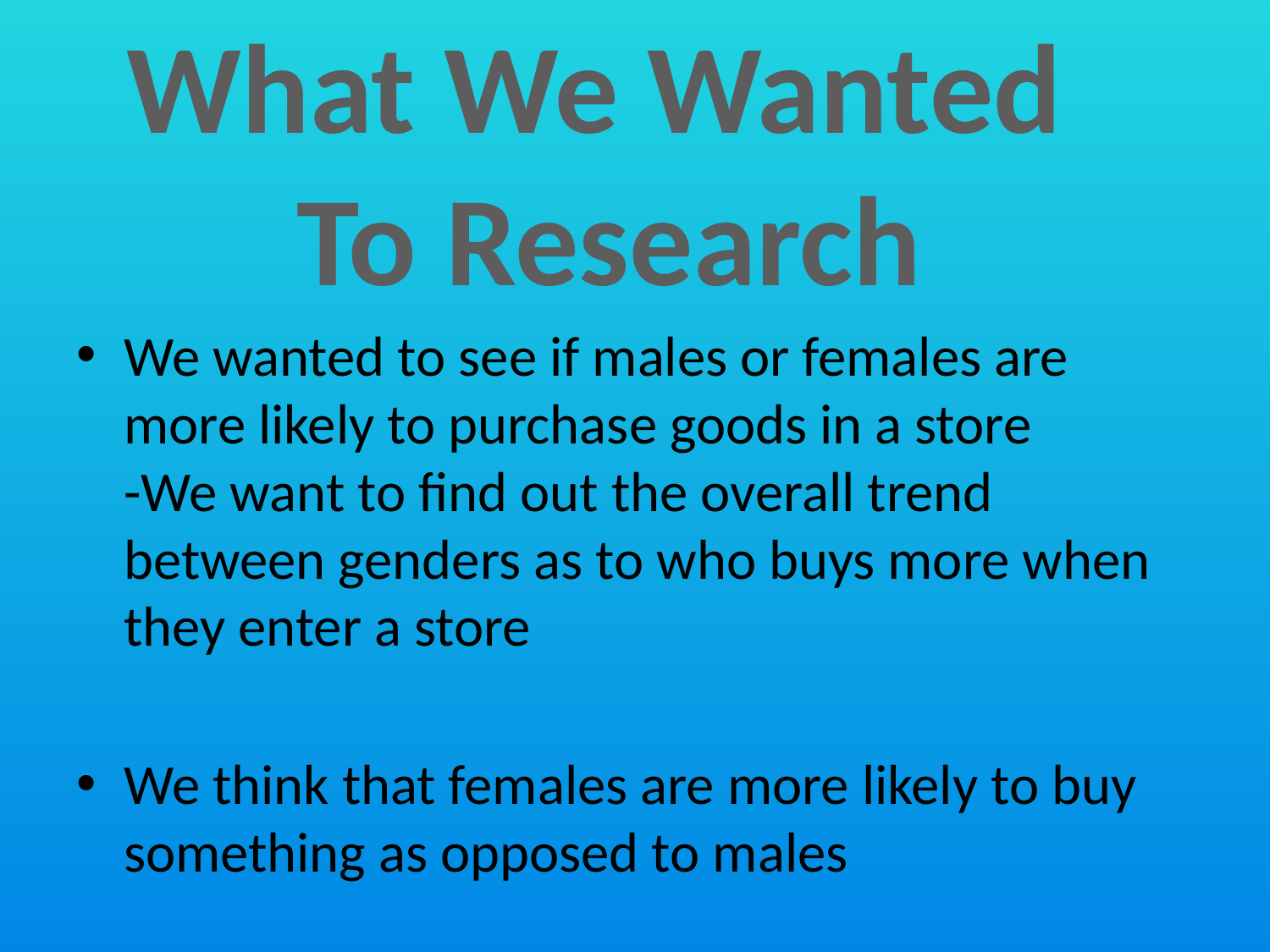

What We Wanted
To Research
We wanted to see if males or females are more likely to purchase goods in a store
-We want to find out the overall trend between genders as to who buys more when they enter a store

We think that females are more likely to buy something as opposed to males